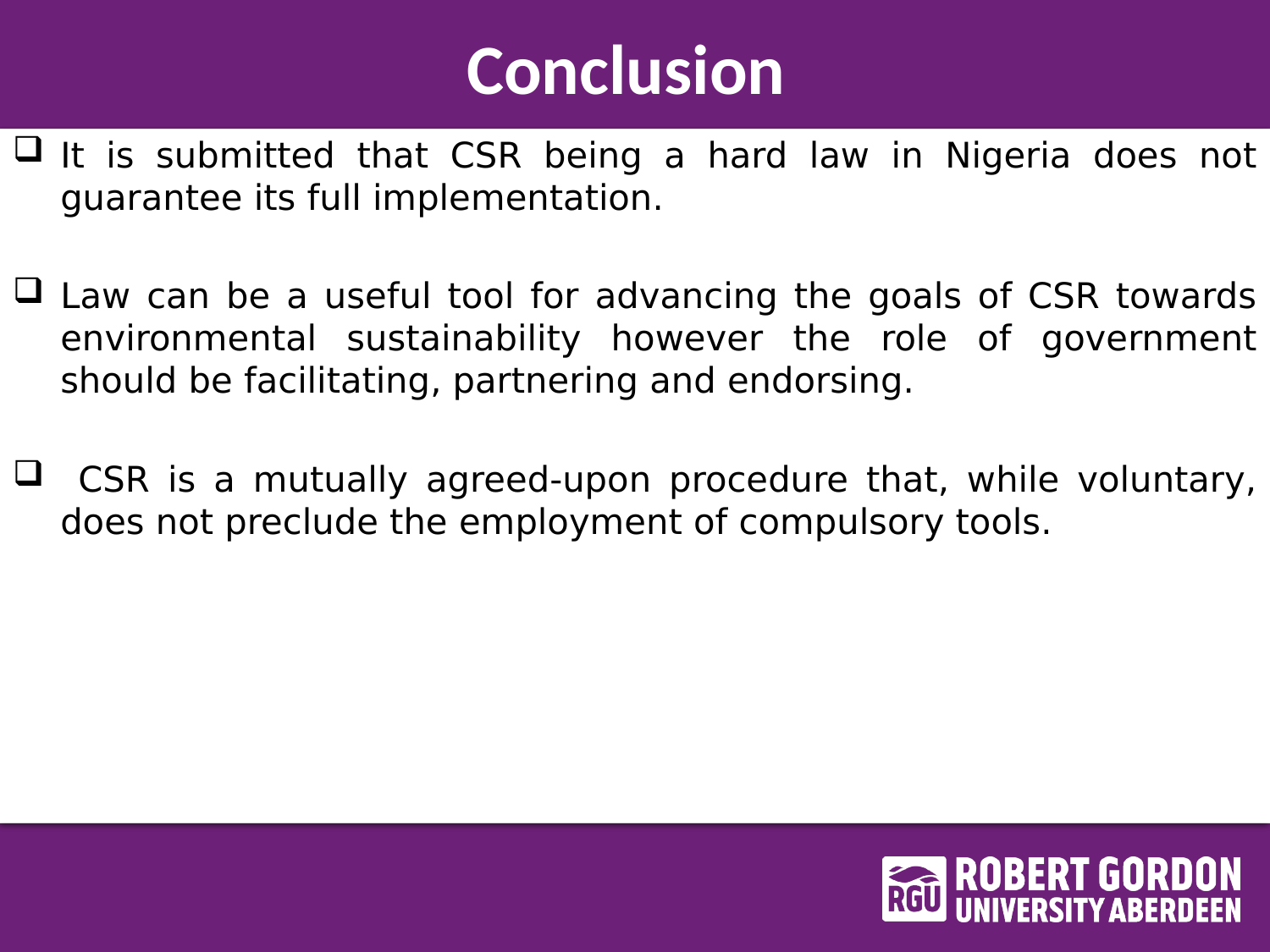

# Conclusion
It is submitted that CSR being a hard law in Nigeria does not guarantee its full implementation.

Law can be a useful tool for advancing the goals of CSR towards environmental sustainability however the role of government should be facilitating, partnering and endorsing.

 CSR is a mutually agreed-upon procedure that, while voluntary, does not preclude the employment of compulsory tools.